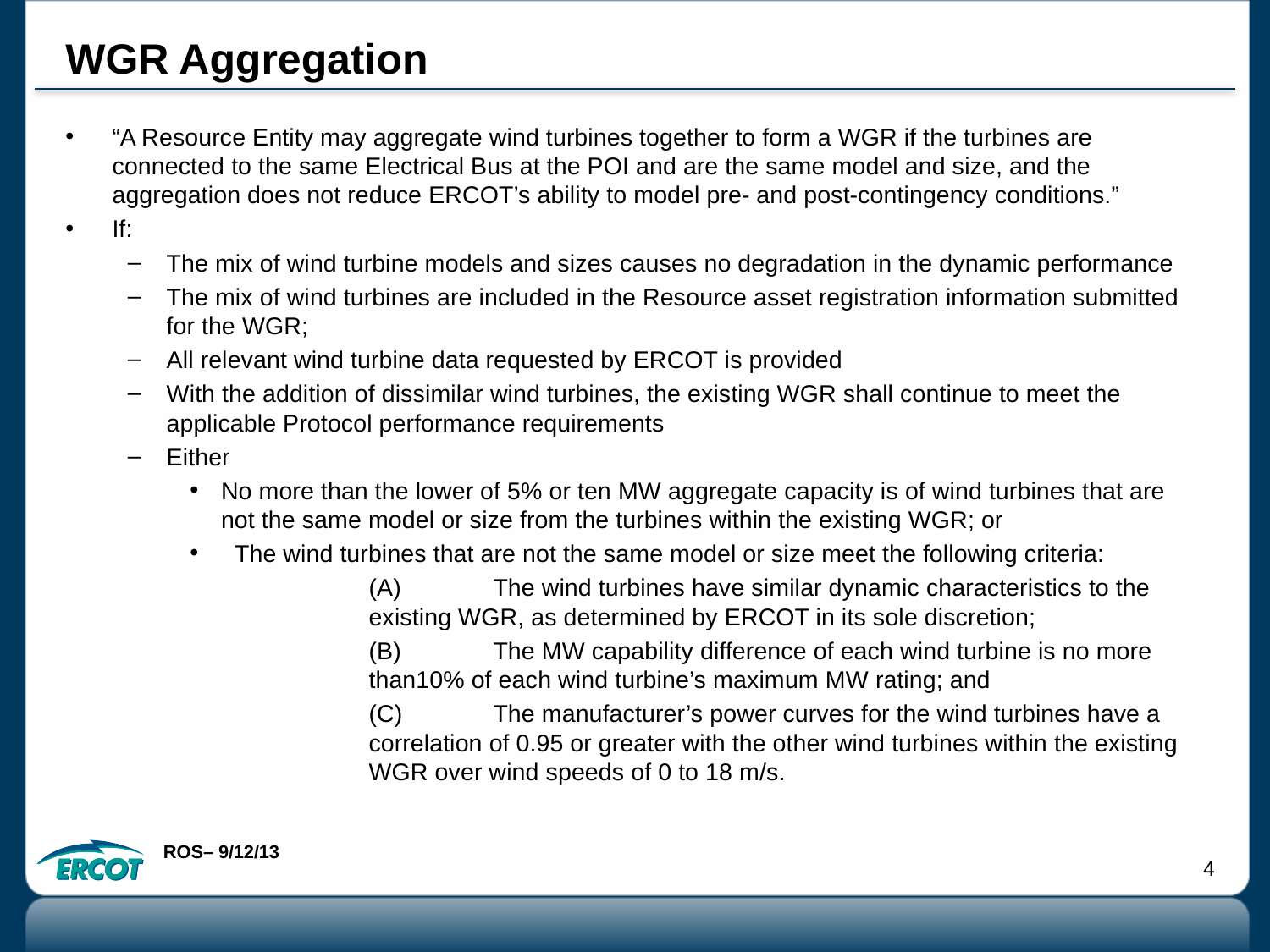

# WGR Aggregation
“A Resource Entity may aggregate wind turbines together to form a WGR if the turbines are connected to the same Electrical Bus at the POI and are the same model and size, and the aggregation does not reduce ERCOT’s ability to model pre- and post-contingency conditions.”
If:
The mix of wind turbine models and sizes causes no degradation in the dynamic performance
The mix of wind turbines are included in the Resource asset registration information submitted for the WGR;
All relevant wind turbine data requested by ERCOT is provided
With the addition of dissimilar wind turbines, the existing WGR shall continue to meet the applicable Protocol performance requirements
Either
No more than the lower of 5% or ten MW aggregate capacity is of wind turbines that are not the same model or size from the turbines within the existing WGR; or
  The wind turbines that are not the same model or size meet the following criteria:
	(A)	The wind turbines have similar dynamic characteristics to the existing WGR, as determined by ERCOT in its sole discretion;
	(B)	The MW capability difference of each wind turbine is no more than10% of each wind turbine’s maximum MW rating; and
	(C)	The manufacturer’s power curves for the wind turbines have a correlation of 0.95 or greater with the other wind turbines within the existing WGR over wind speeds of 0 to 18 m/s.